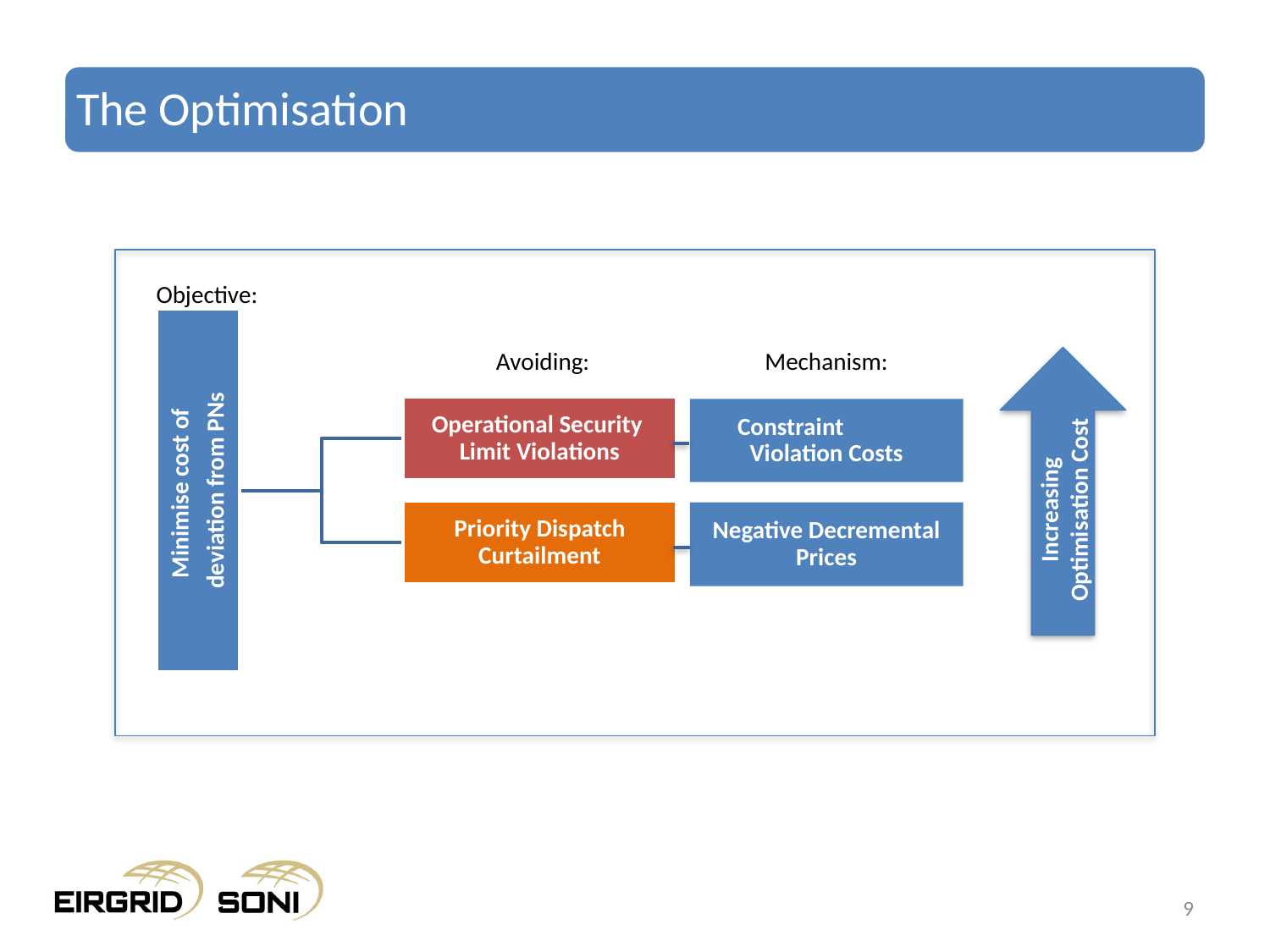

# The Optimisation

Minimise cost of
deviation from PNs
Operational Security  Limit Violations
Priority Dispatch Curtailment
Objective:
Avoiding:
Mechanism:
Increasing  Optimisation Cost

Constraint              Violation Costs
Negative Decremental Prices
9